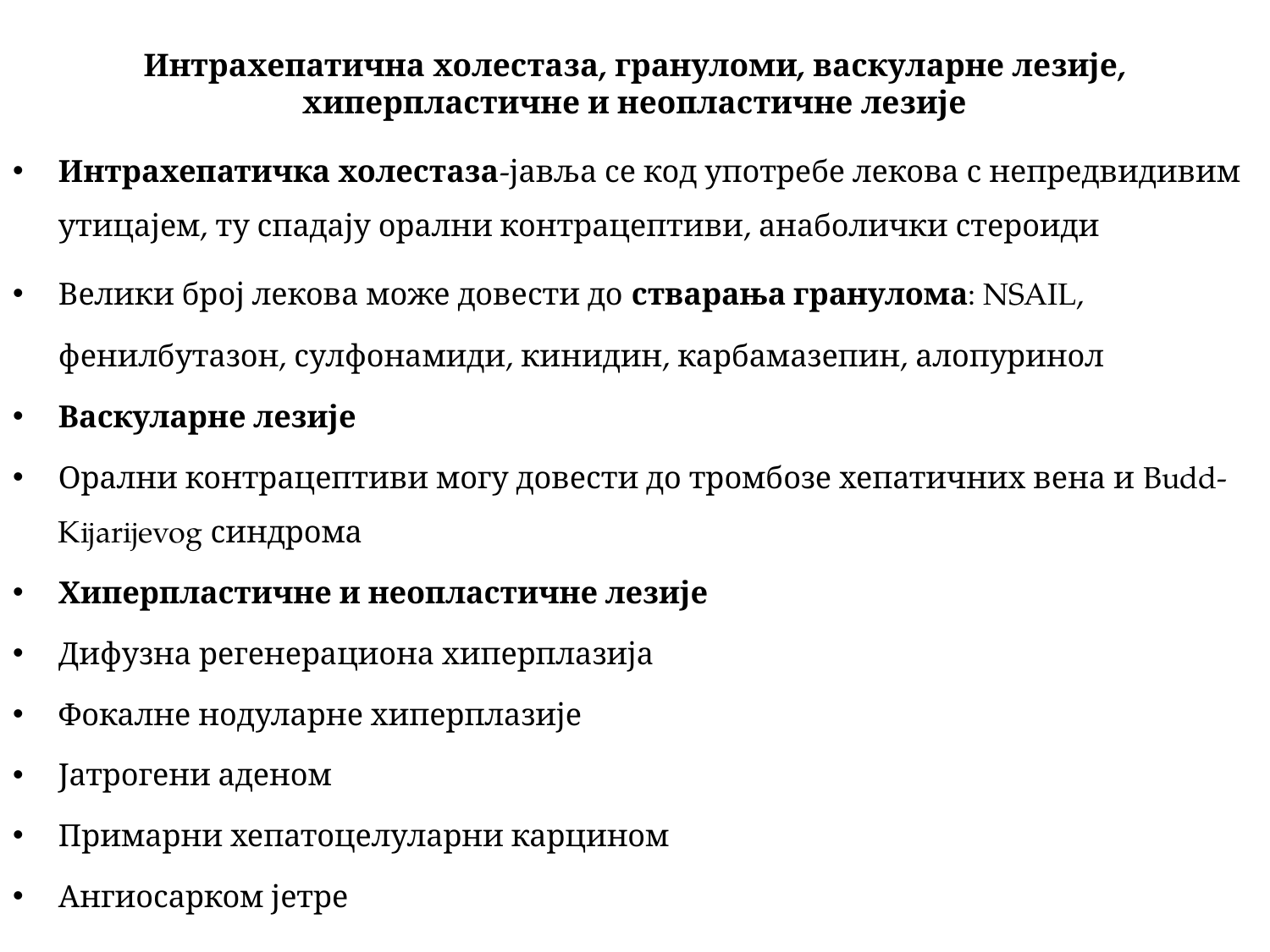

# Интрахепатична холестаза, грануломи, васкуларне лезије, хиперпластичне и неопластичне лезије
Интрахепатичка холестаза-јавља се код употребе лекова с непредвидивим утицајем, ту спадају орални контрацептиви, анаболички стероиди
Велики број лекова може довести до стварања гранулома: NSAIL, фенилбутазон, сулфонамиди, кинидин, карбамазепин, алопуринол
Васкуларне лезије
Орални контрацептиви могу довести до тромбозе хепатичних вена и Budd-Kijarijevog синдрома
Хиперпластичне и неопластичне лезије
Дифузна регенерациона хиперплазија
Фокалне нодуларне хиперплазије
Јатрогени аденом
Примарни хепатоцелуларни карцином
Ангиосарком јетре